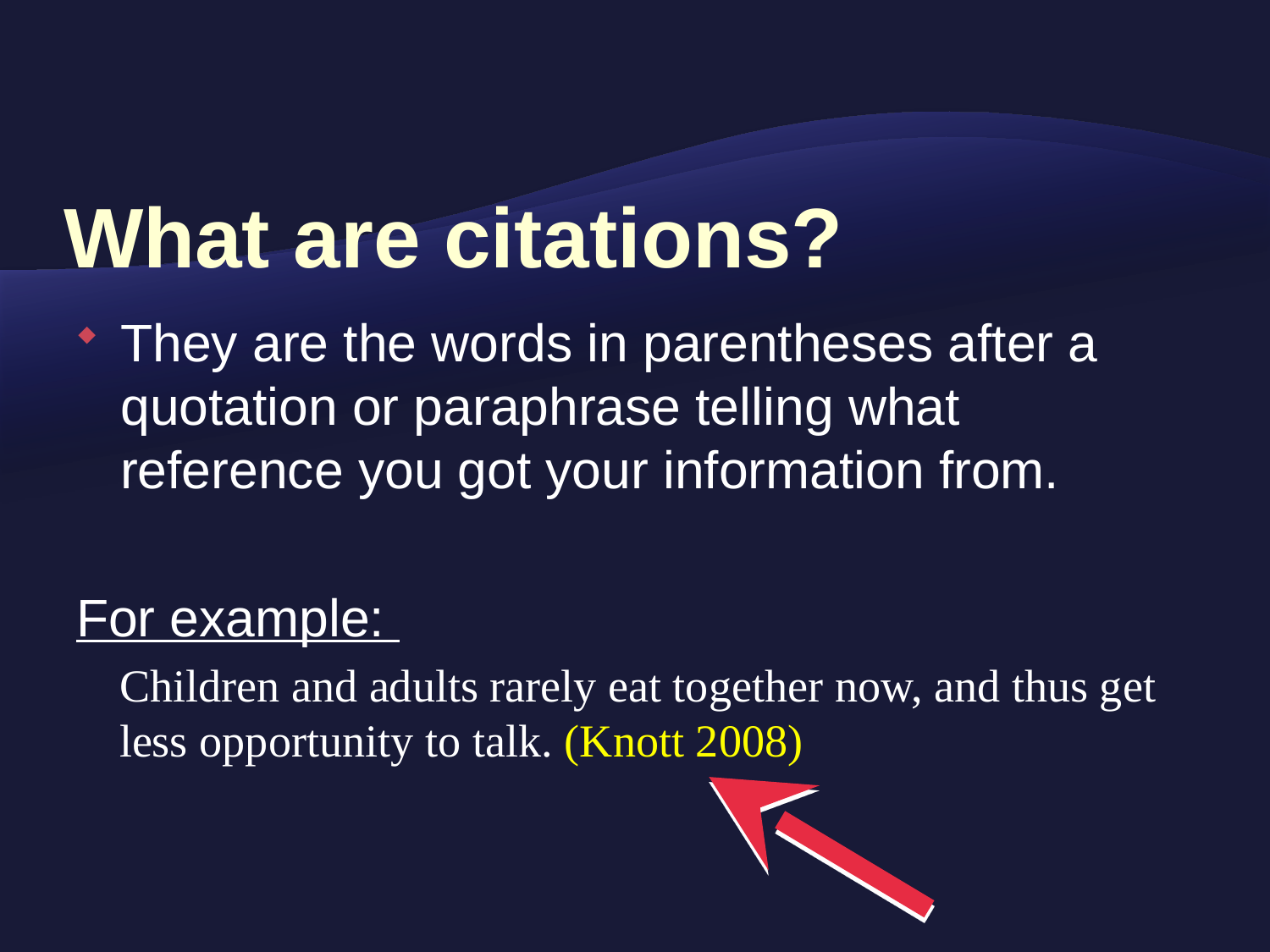

# What are citations?
They are the words in parentheses after a quotation or paraphrase telling what reference you got your information from.

For example:
Children and adults rarely eat together now, and thus get less opportunity to talk. (Knott 2008)